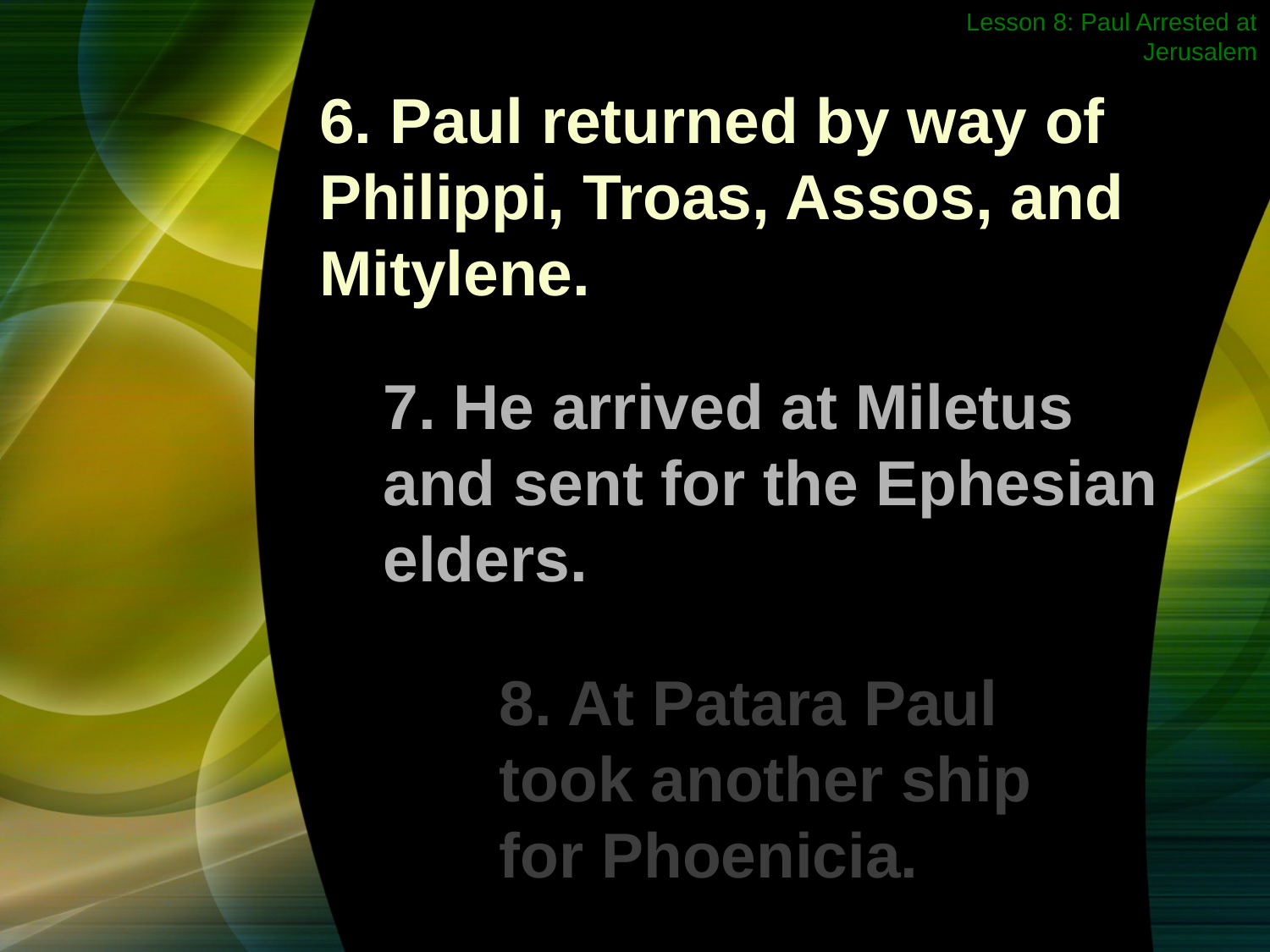

Lesson 8: Paul Arrested at Jerusalem
6. Paul returned by way of Philippi, Troas, Assos, and Mitylene.
7. He arrived at Miletus and sent for the Ephesian elders.
8. At Patara Paul took another ship for Phoenicia.